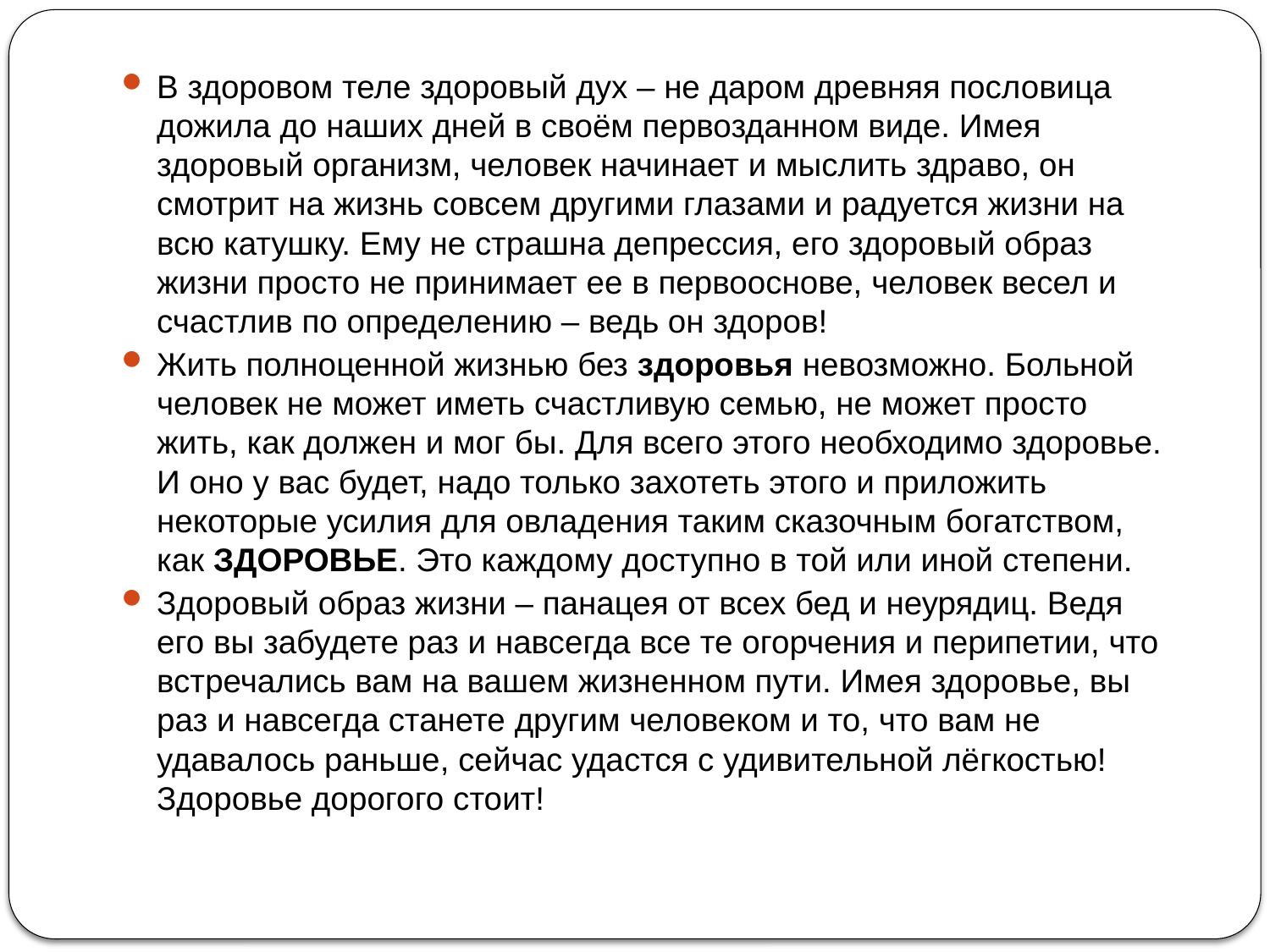

В здоровом теле здоровый дух – не даром древняя пословица дожила до наших дней в своём первозданном виде. Имея здоровый организм, человек начинает и мыслить здраво, он смотрит на жизнь совсем другими глазами и радуется жизни на всю катушку. Ему не страшна депрессия, его здоровый образ жизни просто не принимает ее в первооснове, человек весел и счастлив по определению – ведь он здоров!
Жить полноценной жизнью без здоровья невозможно. Больной человек не может иметь счастливую семью, не может просто жить, как должен и мог бы. Для всего этого необходимо здоровье. И оно у вас будет, надо только захотеть этого и приложить некоторые усилия для овладения таким сказочным богатством, как ЗДОРОВЬЕ. Это каждому доступно в той или иной степени.
Здоровый образ жизни – панацея от всех бед и неурядиц. Ведя его вы забудете раз и навсегда все те огорчения и перипетии, что встречались вам на вашем жизненном пути. Имея здоровье, вы раз и навсегда станете другим человеком и то, что вам не удавалось раньше, сейчас удастся с удивительной лёгкостью! Здоровье дорогого стоит!